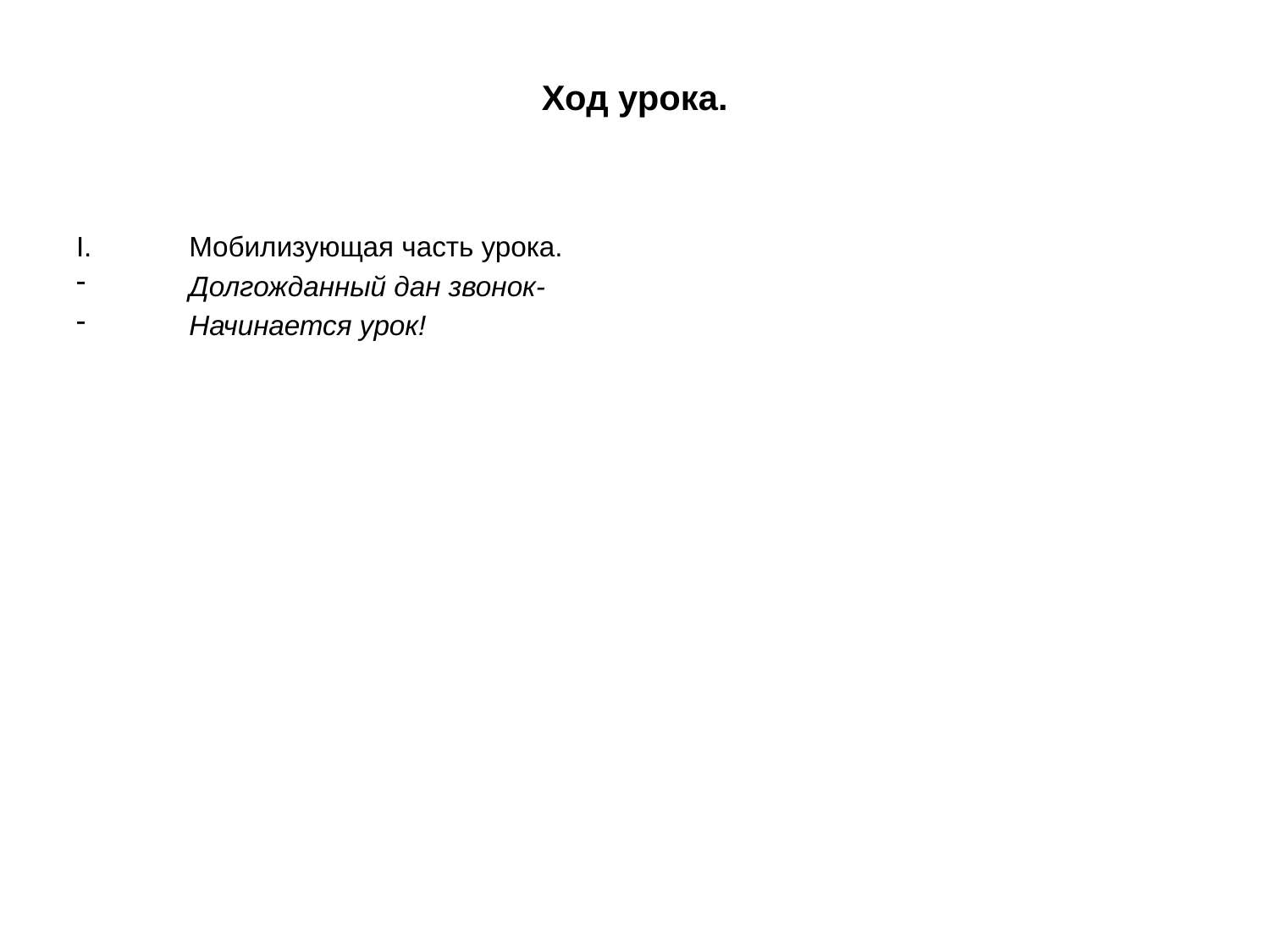

# Ход урока.
Мобилизующая часть урока.
Долгожданный дан звонок-
Начинается урок!